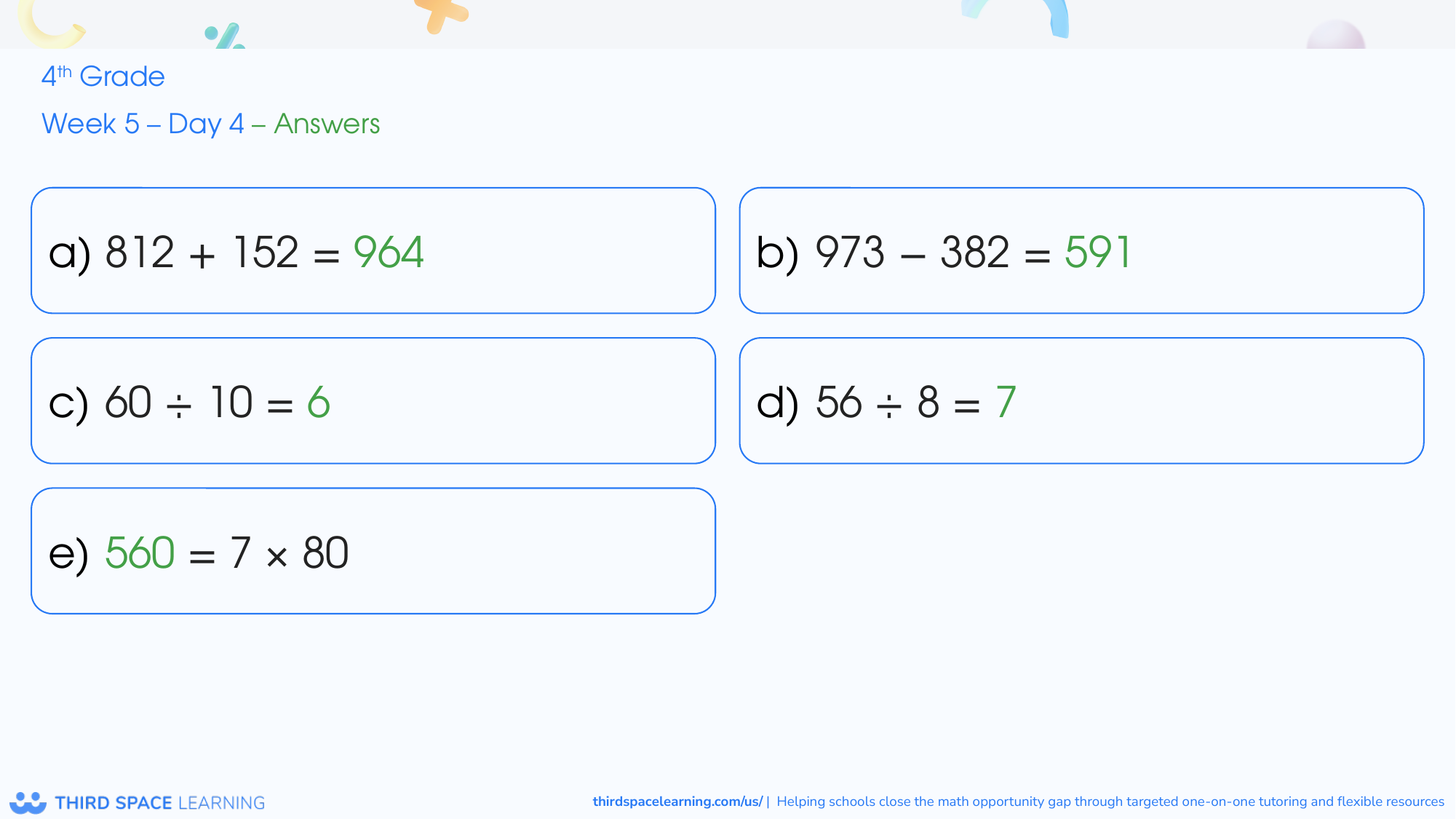

4th Grade
Week 5 – Day 4 – Answers
812 + 152 = 964
973 − 382 = 591
60 ÷ 10 = 6
56 ÷ 8 = 7
560 = 7 × 80